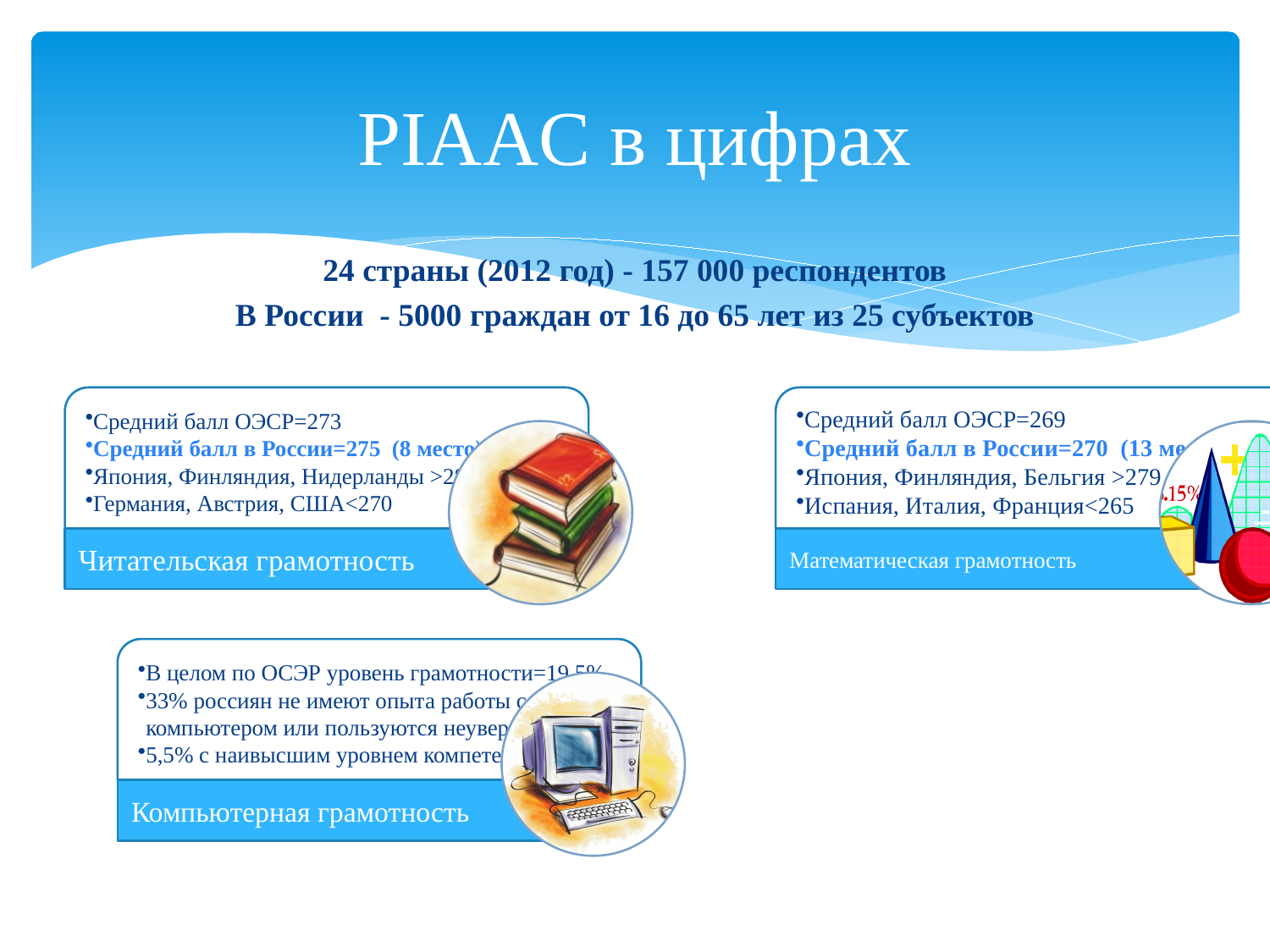

# PIAAC в цифрах
24 страны (2012 год) - 157 000 респондентов
В России  - 5000 граждан от 16 до 65 лет из 25 субъектов
Читательская грамотность
Математическая грамотность
Компьютерная грамотность
Средний балл ОЭСР=273
Средний балл в России=275  (8 место)
Германия, Австрия, США<270
Япония, Финляндия, Нидерланды >283
Средний балл ОЭСР=269
Средний балл в России=270  (13 место)
Япония, Финляндия, Бельгия >279
Испания, Италия, Франция<265
33% россиян не имеют опыта работы с компьютером или пользуются неуверенно
5,5% с наивысшим уровнем компетенции
В целом по ОСЭР уровень грамотности=19,5%